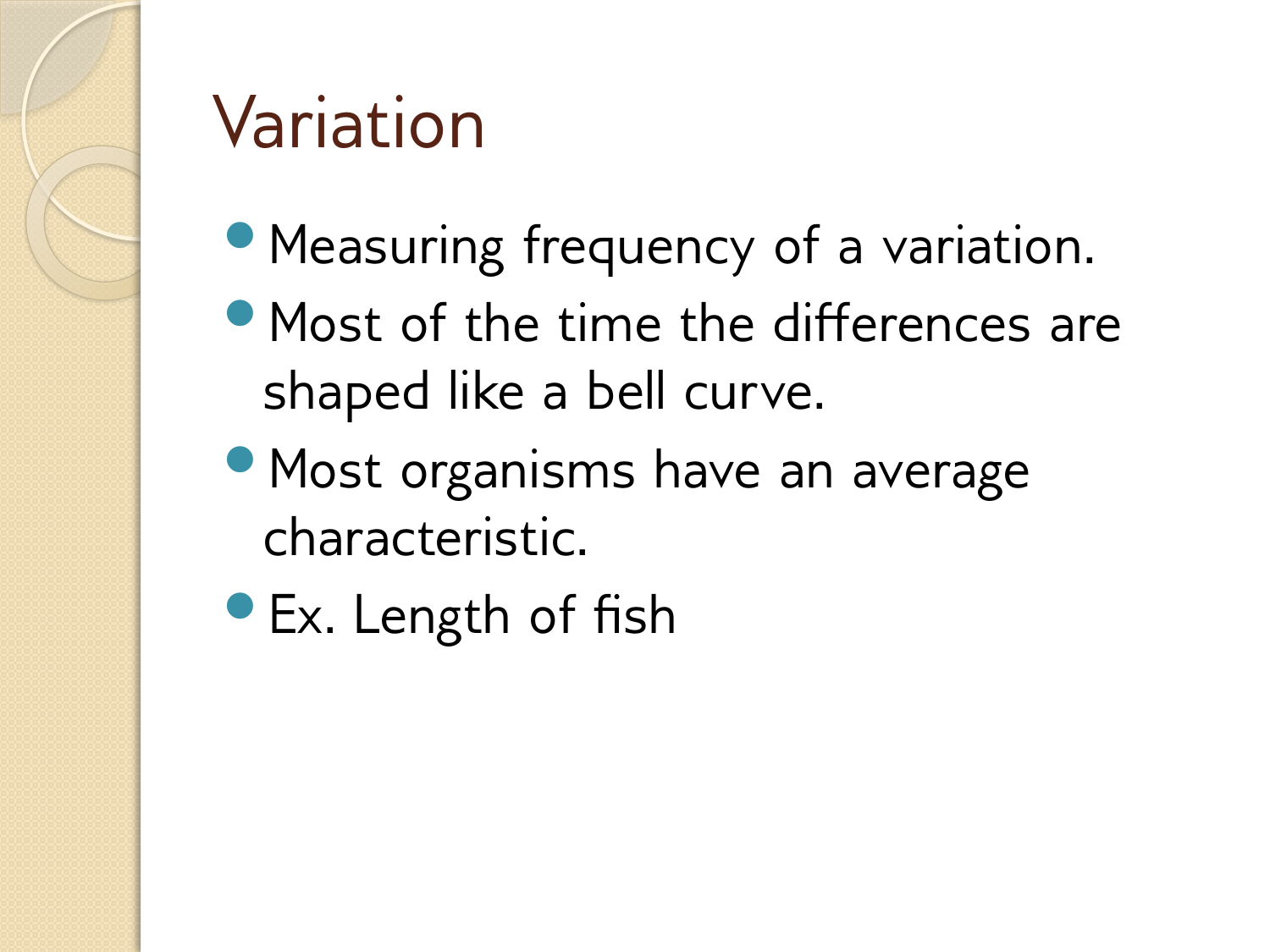

# Variation
Measuring frequency of a variation.
Most of the time the differences are shaped like a bell curve.
Most organisms have an average characteristic.
Ex. Length of fish